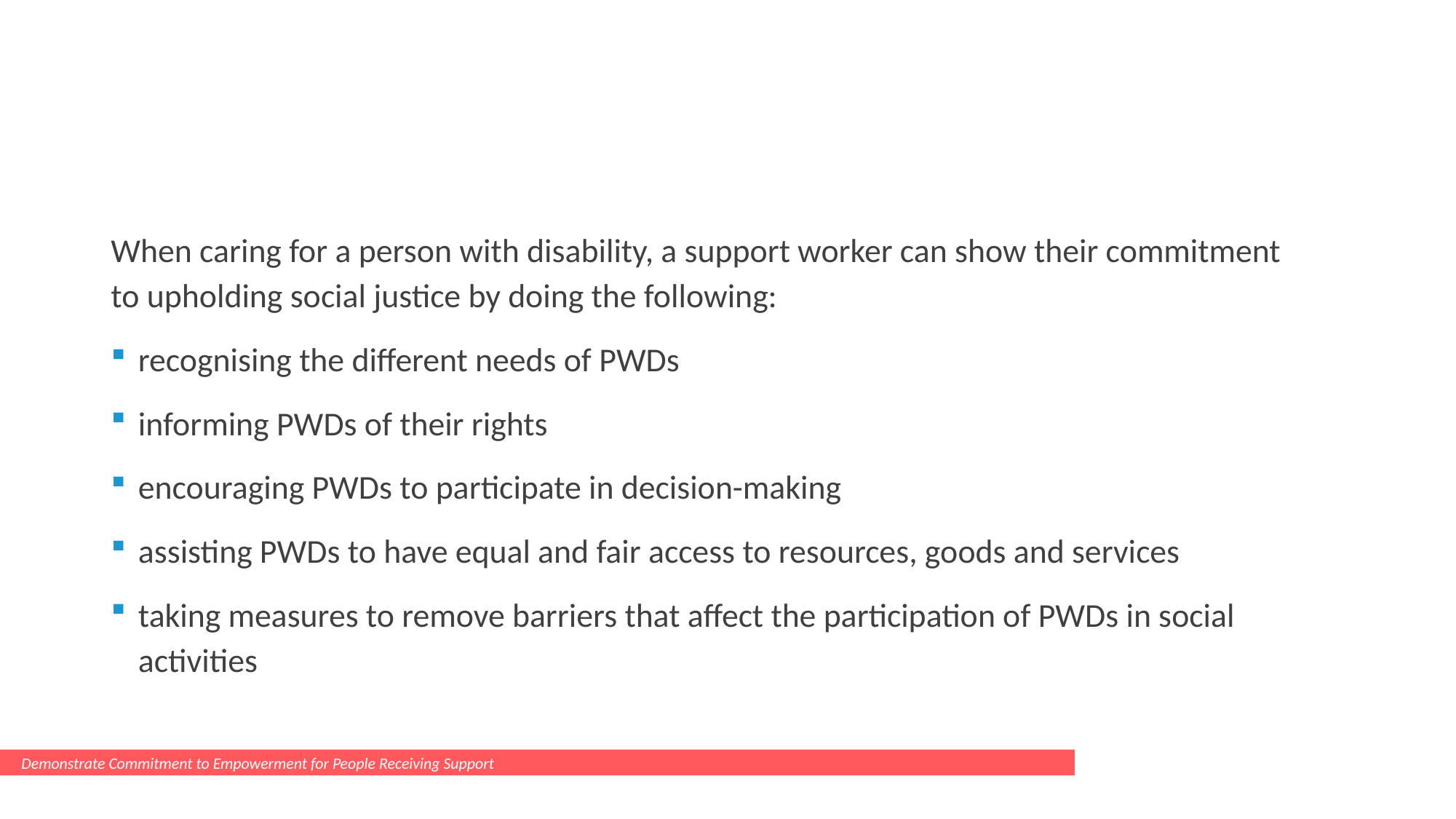

#
When caring for a person with disability, a support worker can show their commitment to upholding social justice by doing the following:
recognising the different needs of PWDs
informing PWDs of their rights
encouraging PWDs to participate in decision-making
assisting PWDs to have equal and fair access to resources, goods and services
taking measures to remove barriers that affect the participation of PWDs in social activities
Demonstrate Commitment to Empowerment for People Receiving Support